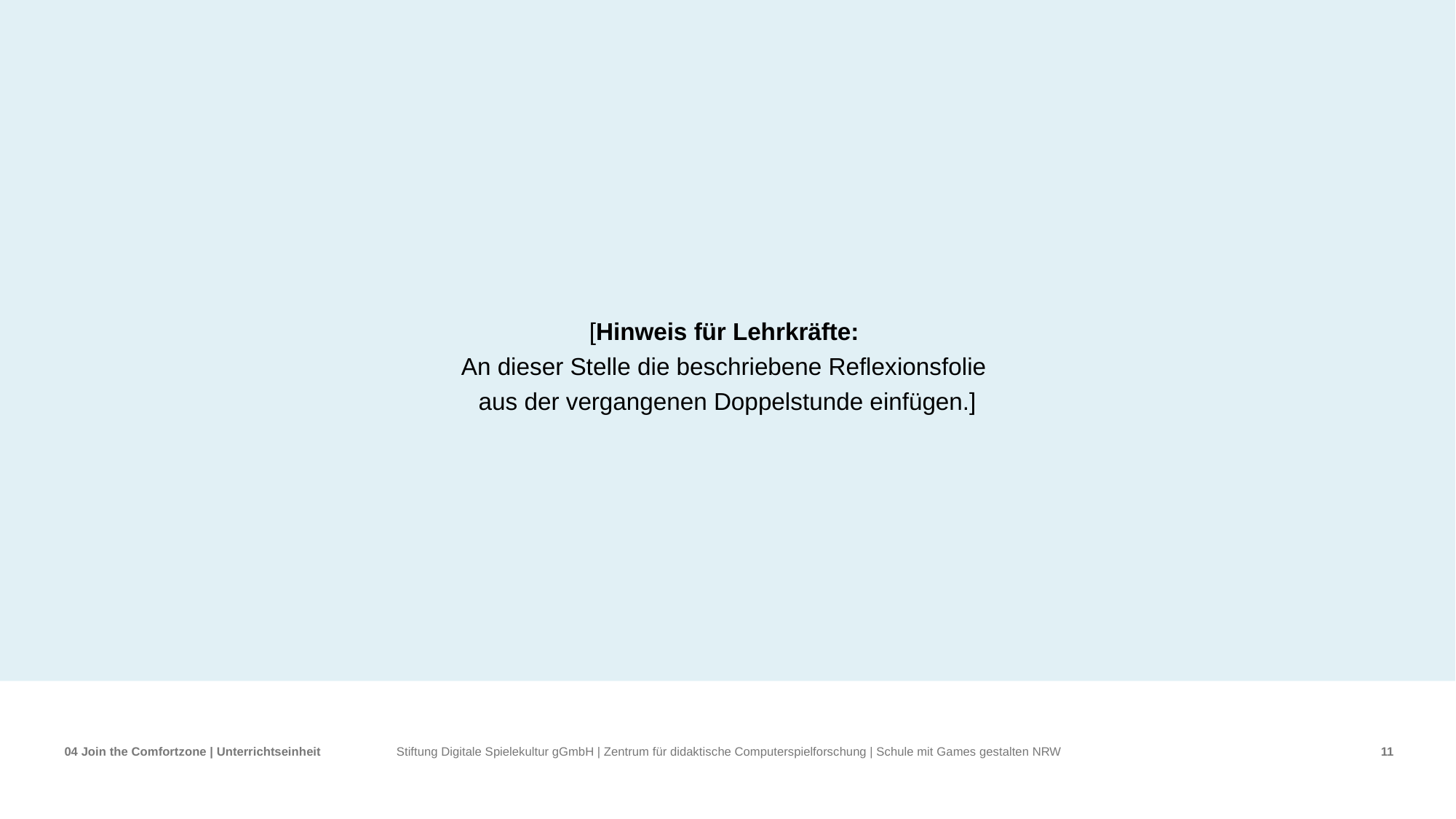

[Hinweis für Lehrkräfte:
An dieser Stelle die beschriebene Reflexionsfolie
aus der vergangenen Doppelstunde einfügen.]

04 Join the Comfortzone | Unterrichtseinheit
11